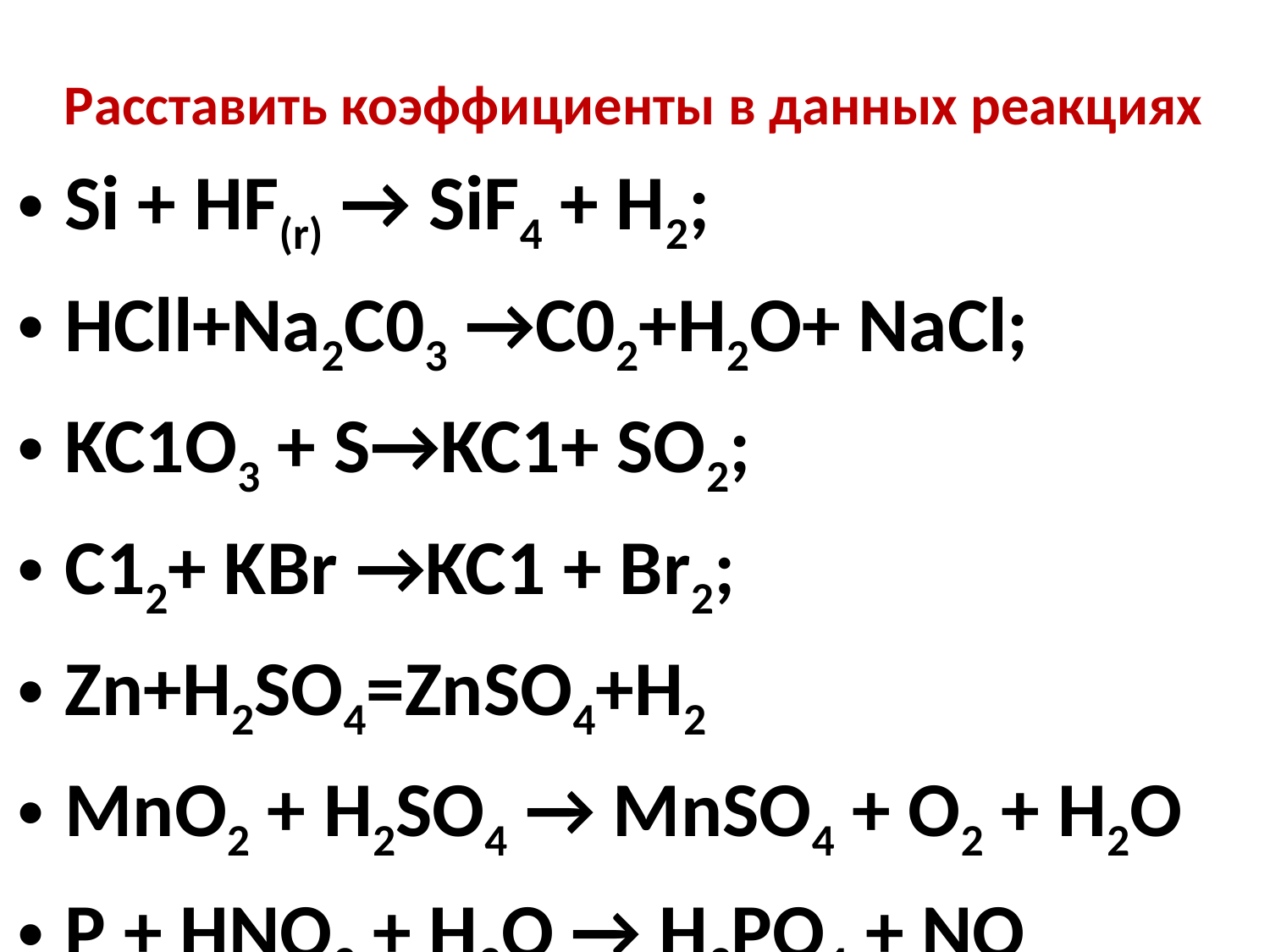

# Расставить коэффициенты в данных реакциях
Si + HF(r) → SiF4 + H2;
HCll+Na2C03 →C02+H2O+ NaCl;
KC1O3 + S→KC1+ SO2;
C12+ KBr →KC1 + Br2;
Zn+H2SO4=ZnSO4+H2
MnO2 + H2SO4 → MnSO4 + O2 + H2O
P + HNO3 + H2O → H3PO4 + NO